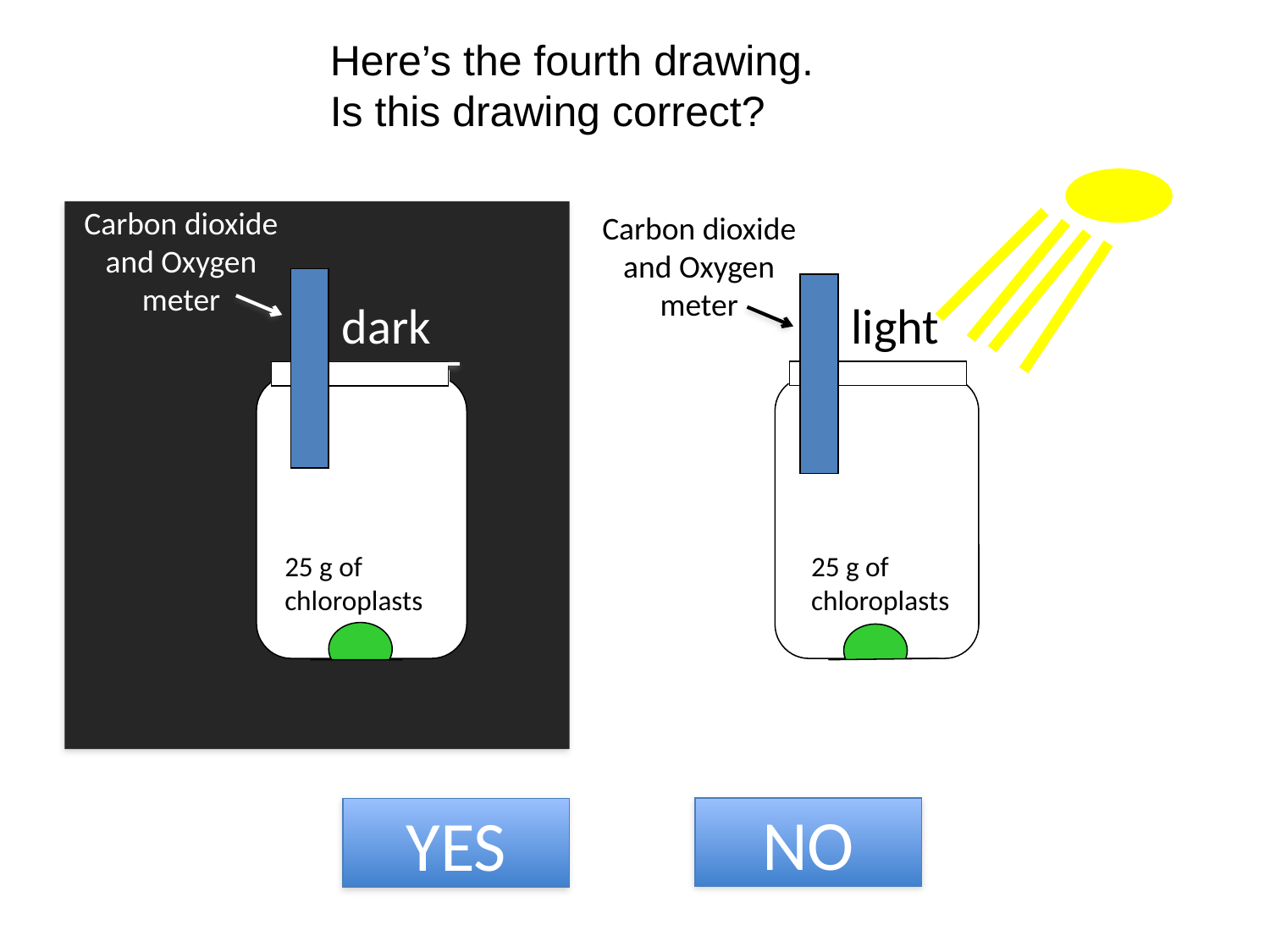

Here’s the fourth drawing.
Is this drawing correct?

Carbon dioxide
 and Oxygen
meter

Carbon dioxide
 and Oxygen
meter

light
dark

25 g of chloroplasts
25 g of chloroplasts

# Drawing 4
NO
YES